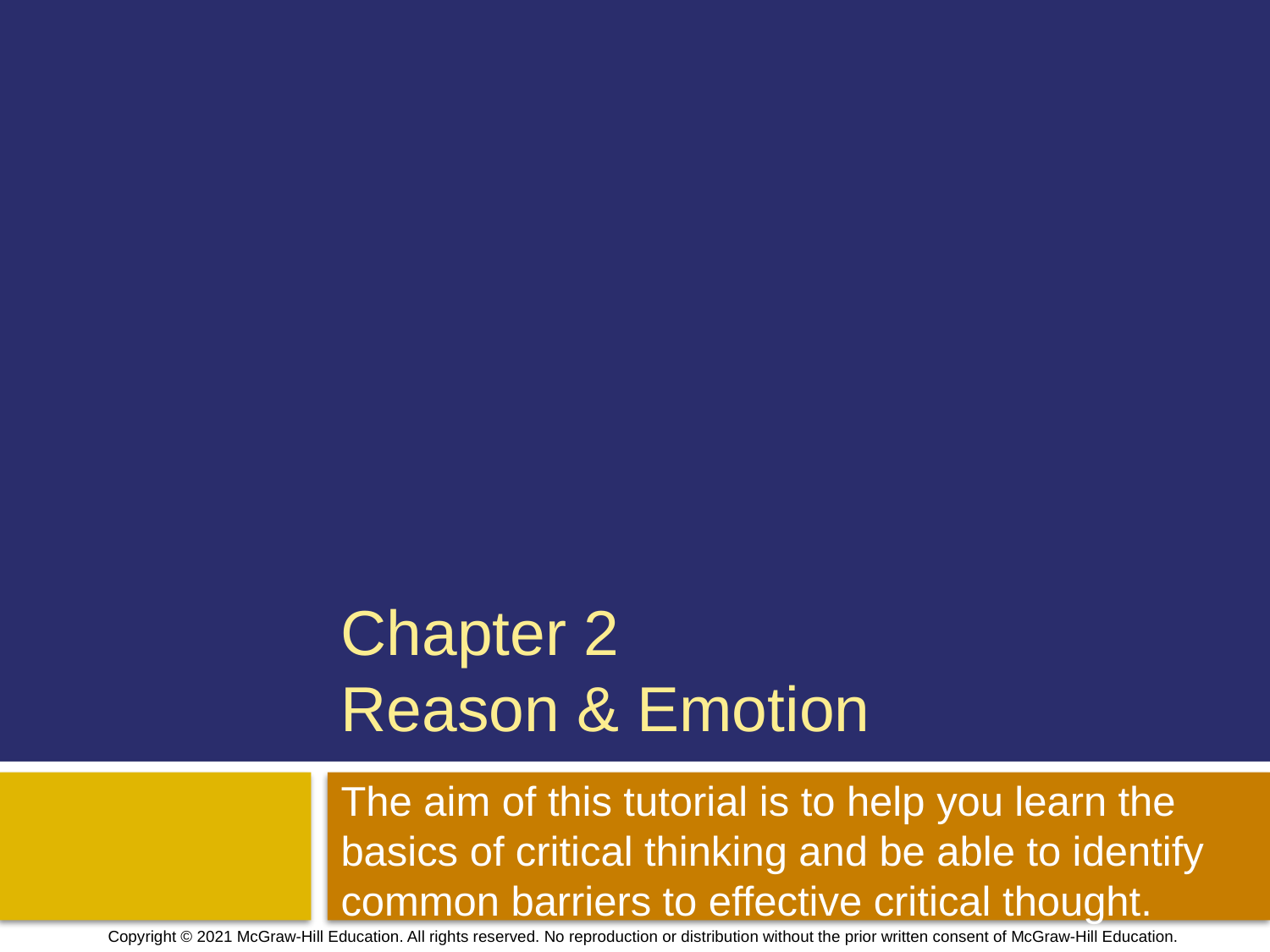

# Chapter 2 Reason & Emotion
The aim of this tutorial is to help you learn the basics of critical thinking and be able to identify common barriers to effective critical thought.
Copyright © 2021 McGraw-Hill Education. All rights reserved. No reproduction or distribution without the prior written consent of McGraw-Hill Education.